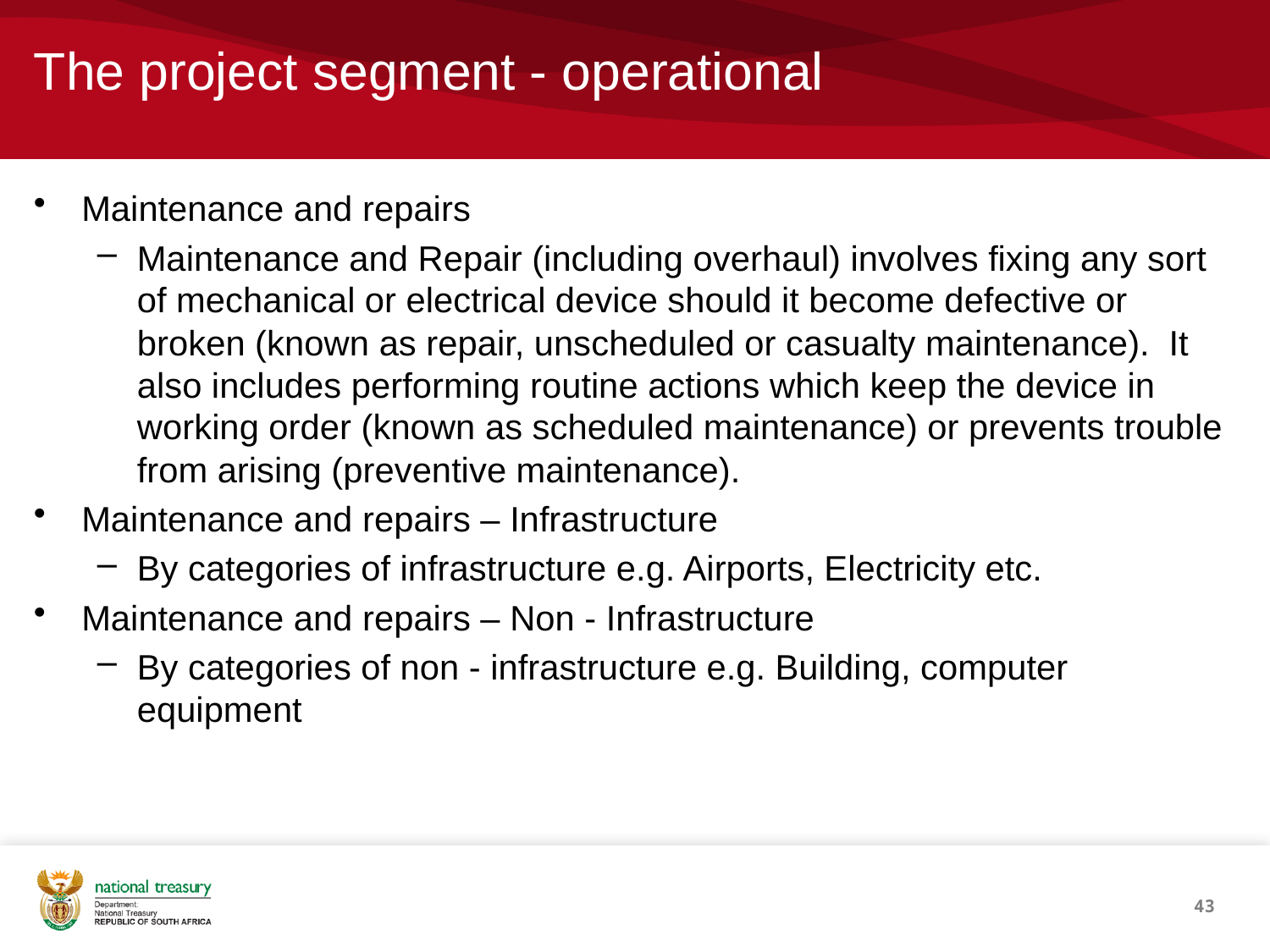

# The project segment - operational
Maintenance and repairs
Maintenance and Repair (including overhaul) involves fixing any sort of mechanical or electrical device should it become defective or broken (known as repair, unscheduled or casualty maintenance).  It also includes performing routine actions which keep the device in working order (known as scheduled maintenance) or prevents trouble from arising (preventive maintenance).
Maintenance and repairs – Infrastructure
By categories of infrastructure e.g. Airports, Electricity etc.
Maintenance and repairs – Non - Infrastructure
By categories of non - infrastructure e.g. Building, computer equipment

43